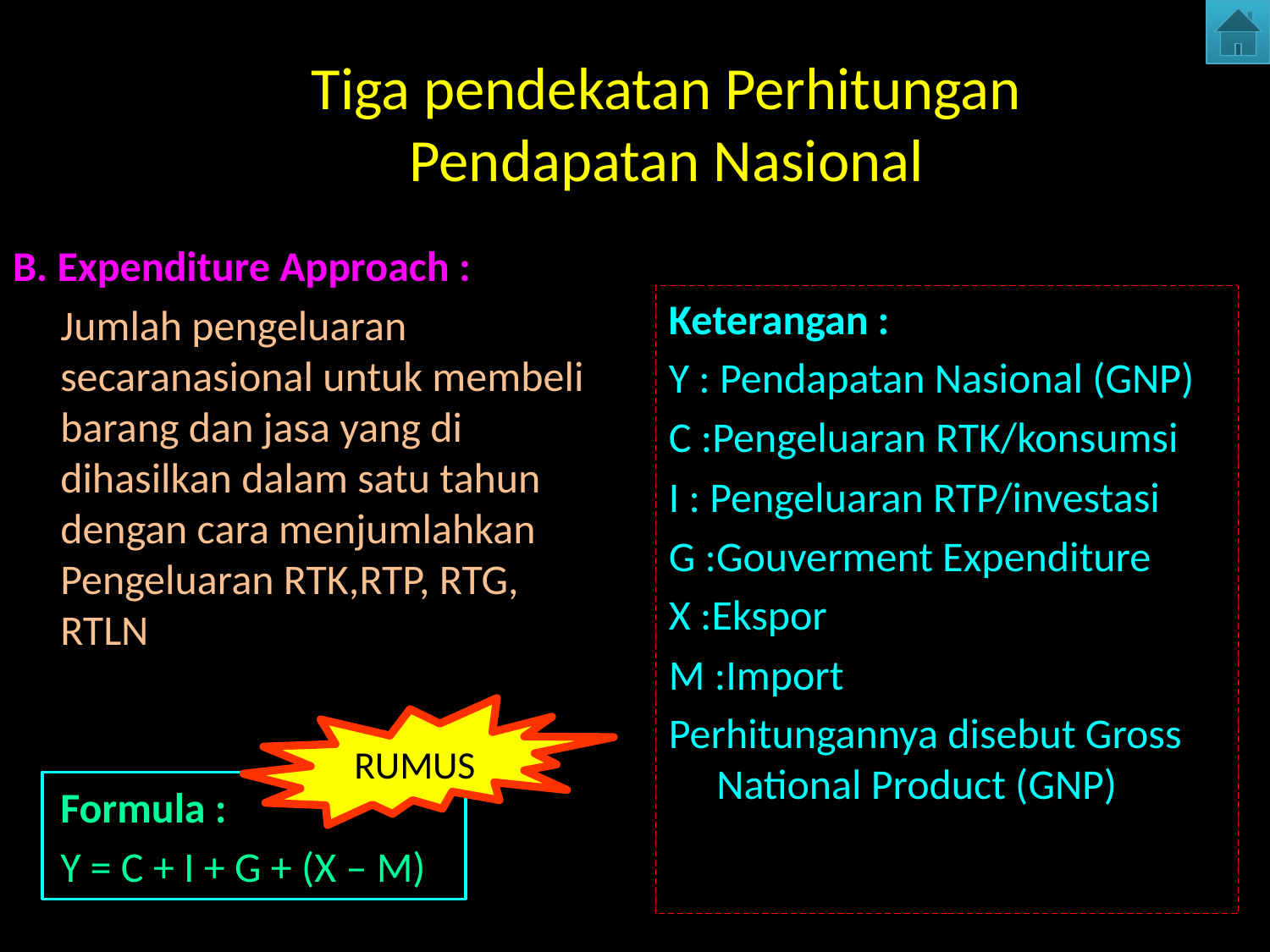

# Tiga pendekatan Perhitungan Pendapatan Nasional
B. Expenditure Approach :
	Jumlah pengeluaran secaranasional untuk membeli barang dan jasa yang di dihasilkan dalam satu tahun dengan cara menjumlahkan Pengeluaran RTK,RTP, RTG, RTLN

	Formula :
	Y = C + I + G + (X – M)
Keterangan :
Y : Pendapatan Nasional (GNP)
C :Pengeluaran RTK/konsumsi
I : Pengeluaran RTP/investasi
G :Gouverment Expenditure
X :Ekspor
M :Import
Perhitungannya disebut Gross National Product (GNP)
RUMUS